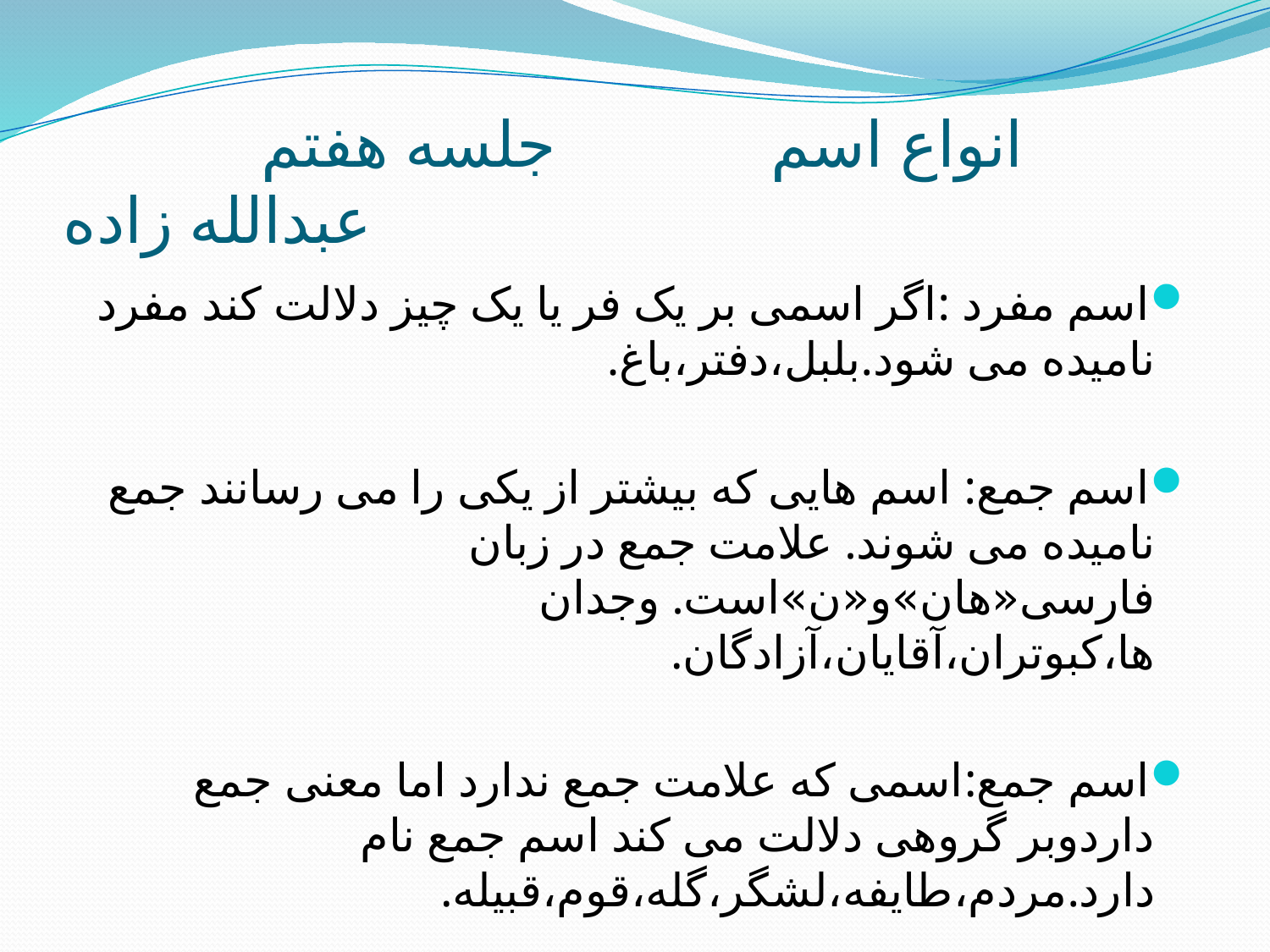

# انواع اسم             جلسه هفتم             عبدالله زاده
اسم مفرد :اگر اسمی بر یک فر یا یک چیز دلالت کند مفرد نامیده می شود.بلبل،دفتر،باغ.

اسم جمع: اسم هایی که بیشتر از یکی را می رسانند جمع نامیده می شوند. علامت جمع در زبان فارسی«هان»و«ن»است. وجدان ها،کبوتران،آقایان،آزادگان.

اسم جمع:اسمی که علامت جمع ندارد اما معنی جمع داردوبر گروهی دلالت می کند اسم جمع نام دارد.مردم،طایفه،لشگر،گله،قوم،قبیله.